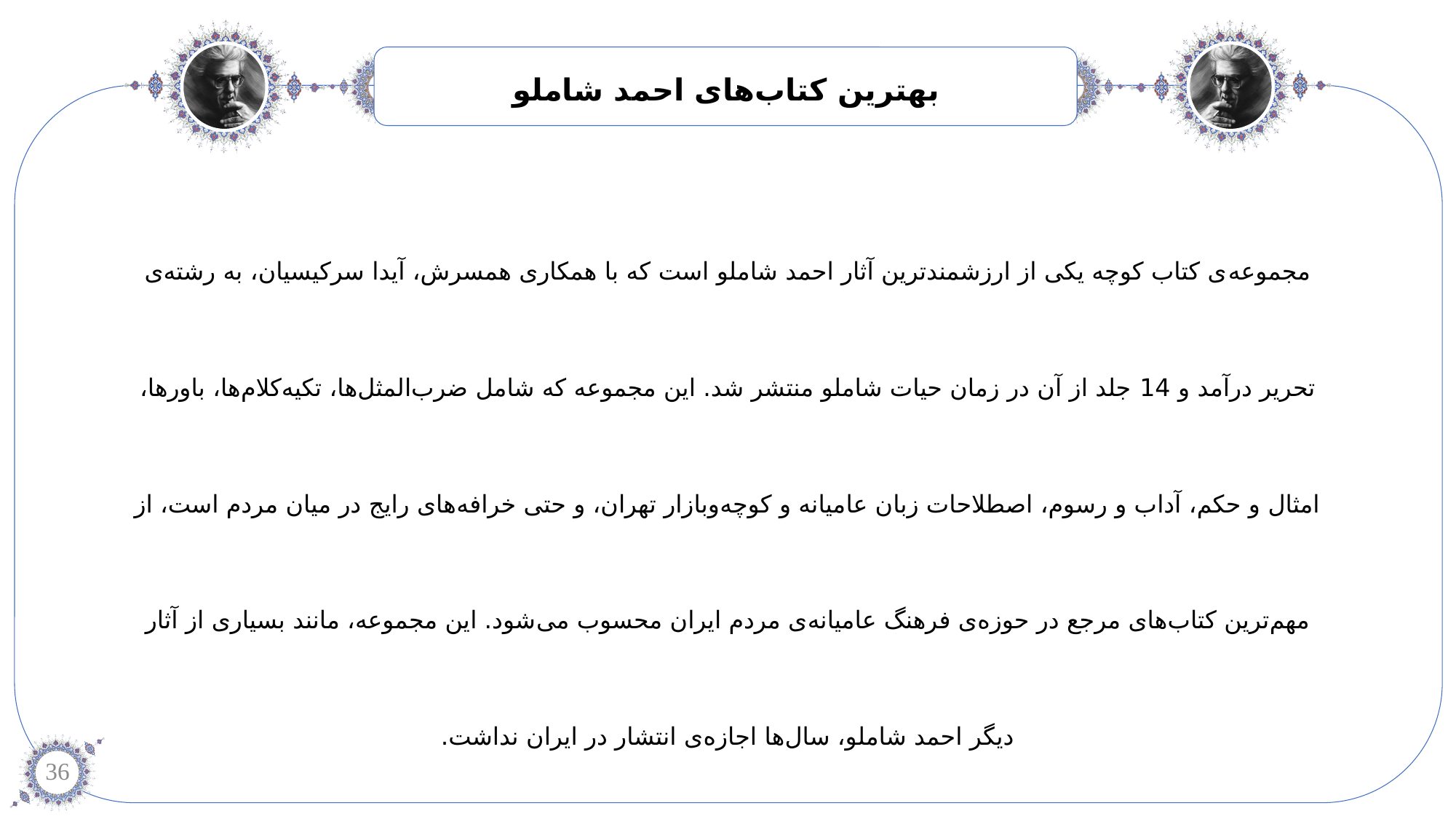

بهترین کتاب‌های احمد شاملو
مجموعه‌ی کتاب کوچه یکی از ارزشمندترین آثار احمد شاملو است که با همکاری همسرش، آیدا سرکیسیان، به رشته‌ی تحریر درآمد و 14 جلد از آن در زمان حیات شاملو منتشر شد. این مجموعه که شامل ضرب‌المثل‌ها، تکیه‌کلام‌ها، باورها، امثال و حکم، آداب و رسوم، اصطلاحات زبان عامیانه و کوچه‌وبازار تهران، و حتی خرافه‌های رایج در میان مردم است، از مهم‌ترین کتاب‌های مرجع در حوزه‌ی فرهنگ عامیانه‌ی مردم ایران محسوب می‌شود. این مجموعه، مانند بسیاری از آثار دیگر احمد شاملو، سال‌ها اجازه‌ی انتشار در ایران نداشت.
36